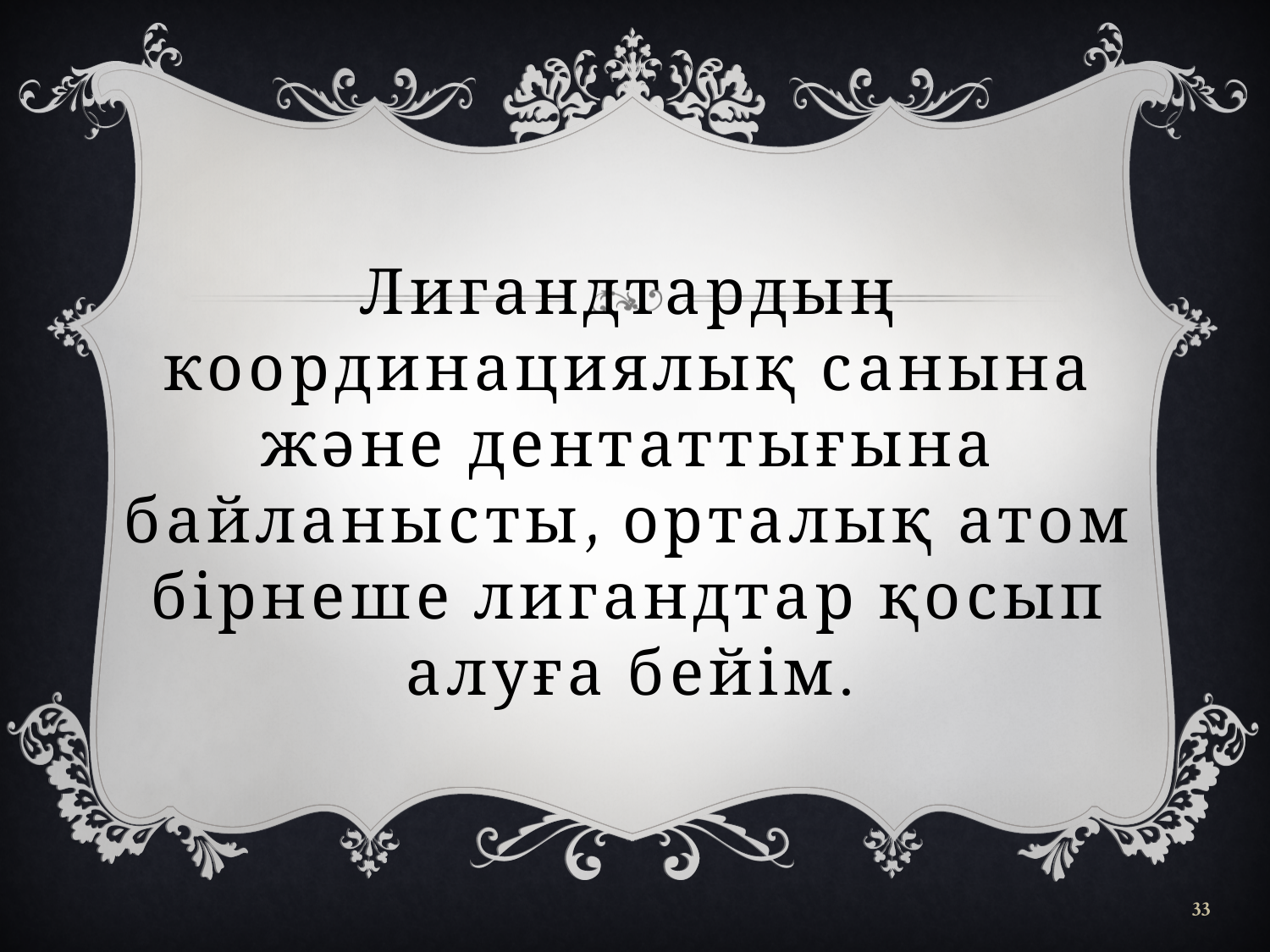

Лигандтардың координациялық санына және дентаттығына байланысты, орталық атом бірнеше лигандтар қосып алуға бейім.

33